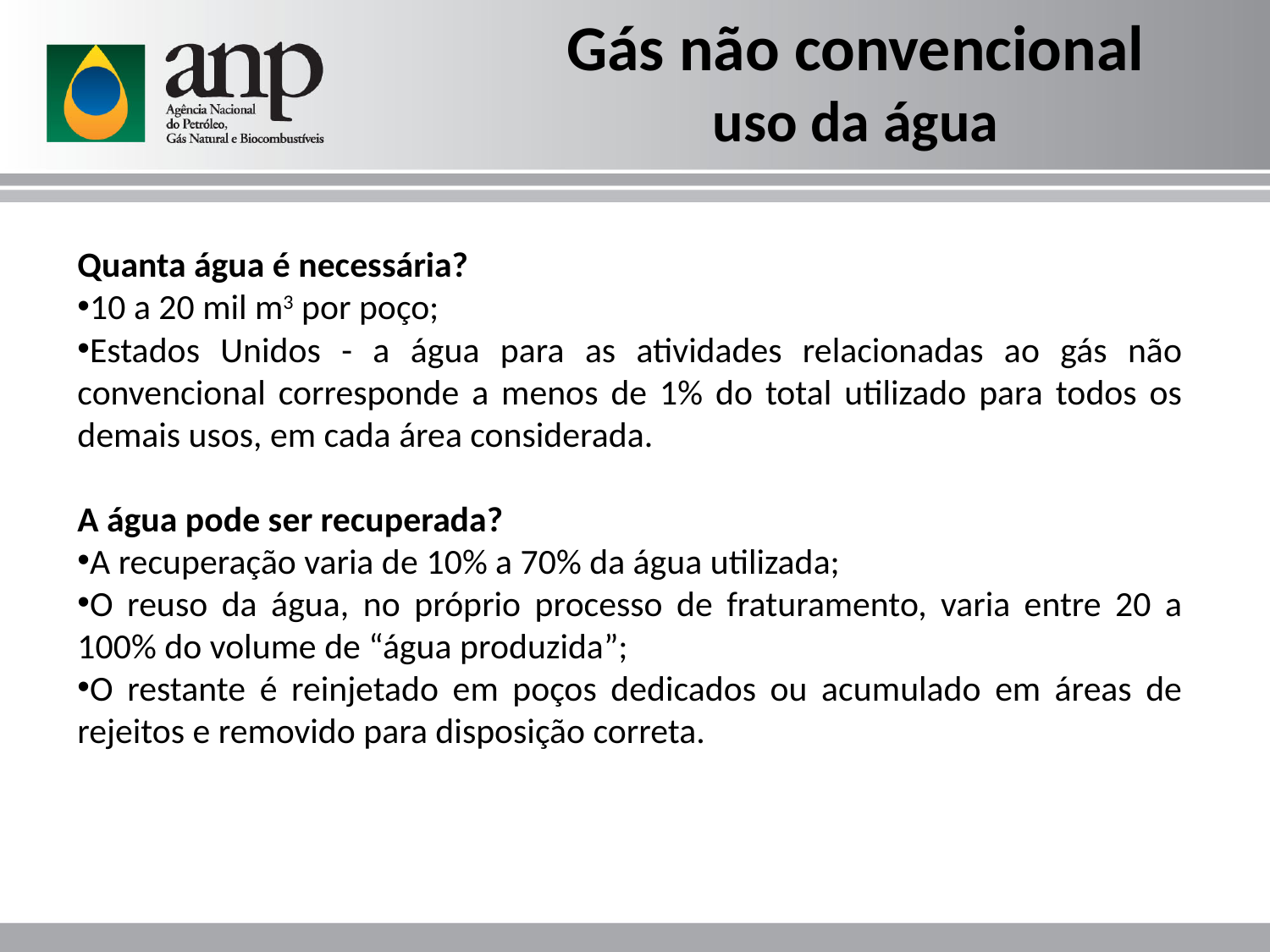

# Gás não convencional uso da água
Quanta água é necessária?
10 a 20 mil m3 por poço;
Estados Unidos - a água para as atividades relacionadas ao gás não convencional corresponde a menos de 1% do total utilizado para todos os demais usos, em cada área considerada.

A água pode ser recuperada?
A recuperação varia de 10% a 70% da água utilizada;
O reuso da água, no próprio processo de fraturamento, varia entre 20 a 100% do volume de “água produzida”;
O restante é reinjetado em poços dedicados ou acumulado em áreas de rejeitos e removido para disposição correta.